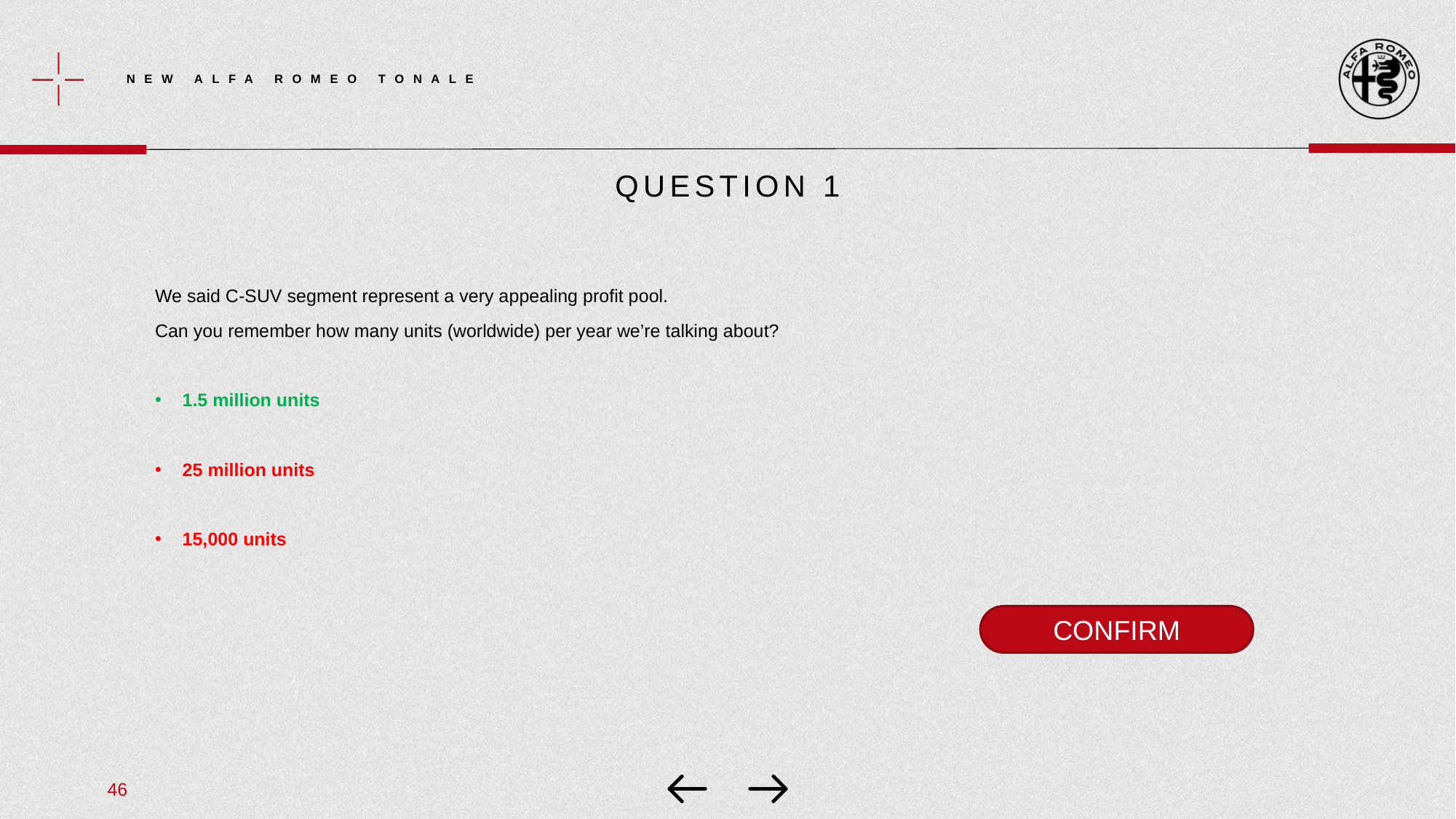

# Question 1
We said C-SUV segment represent a very appealing profit pool.
Can you remember how many units (worldwide) per year we’re talking about?

1.5 million units

25 million units

15,000 units

CONFIRM